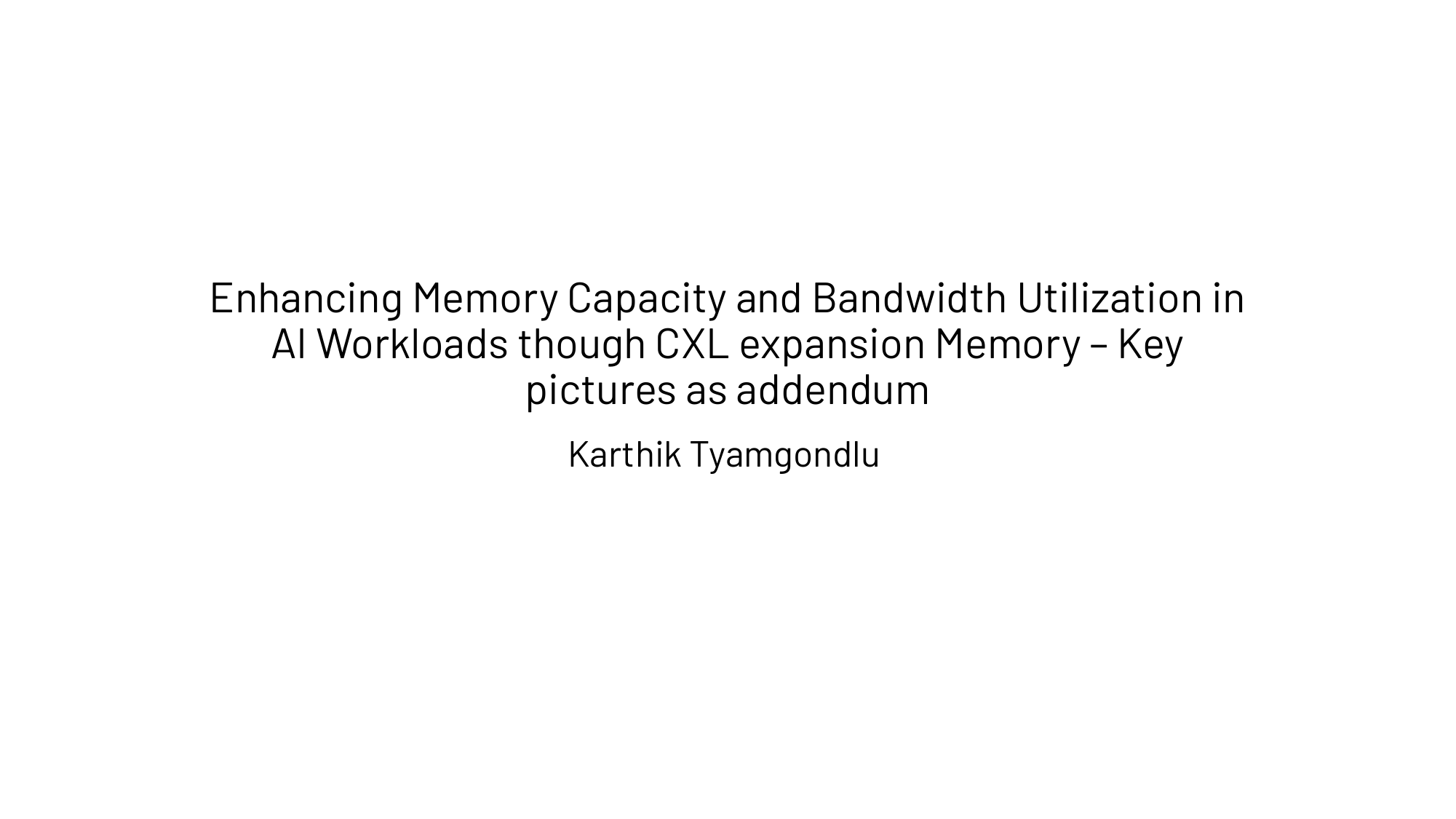

# Enhancing Memory Capacity and Bandwidth Utilization in AI Workloads though CXL expansion Memory – Key pictures as addendum
Karthik Tyamgondlu